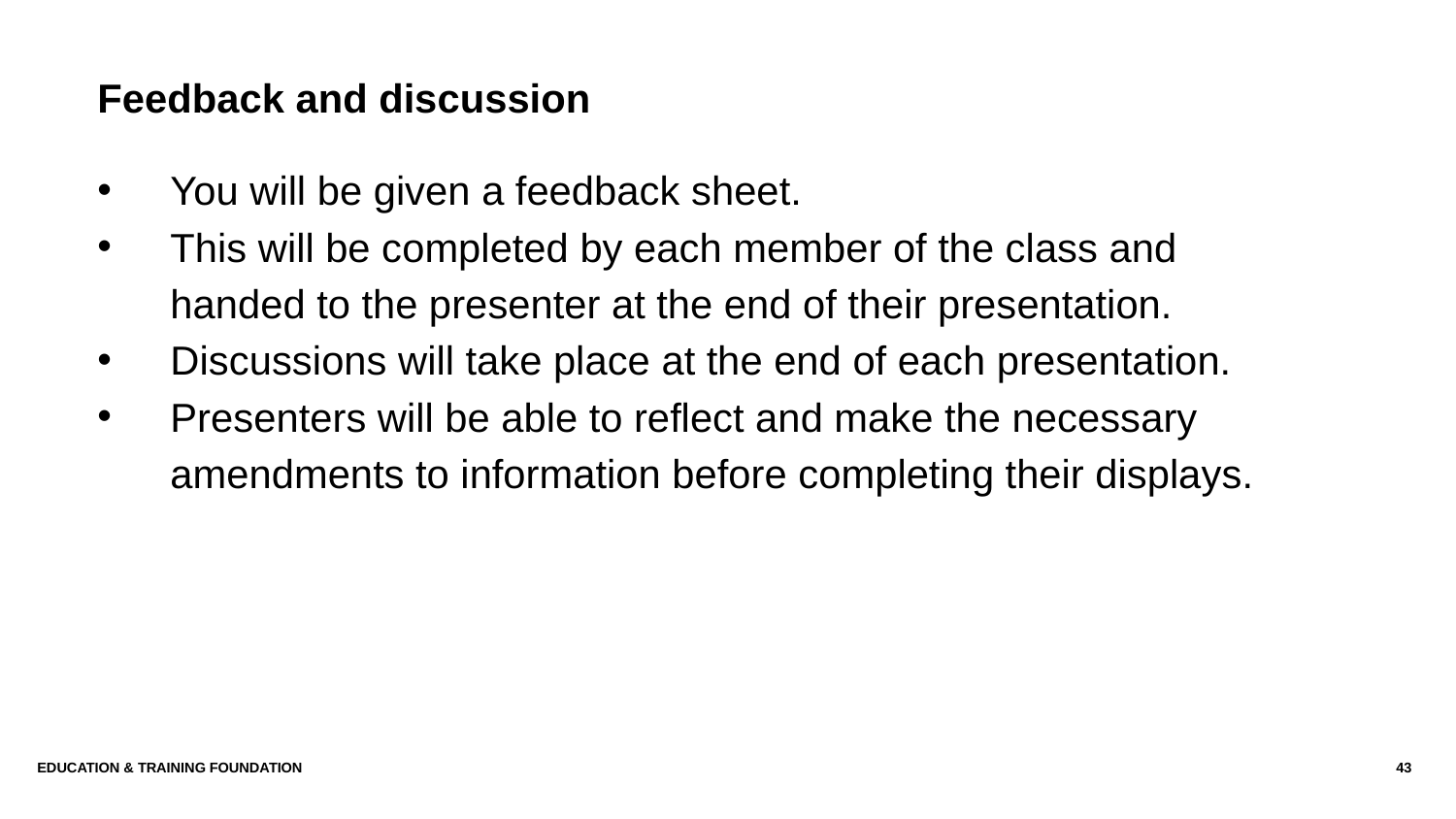

# Feedback and discussion
You will be given a feedback sheet.
This will be completed by each member of the class and handed to the presenter at the end of their presentation.
Discussions will take place at the end of each presentation.
Presenters will be able to reflect and make the necessary amendments to information before completing their displays.

Education & Training Foundation
43